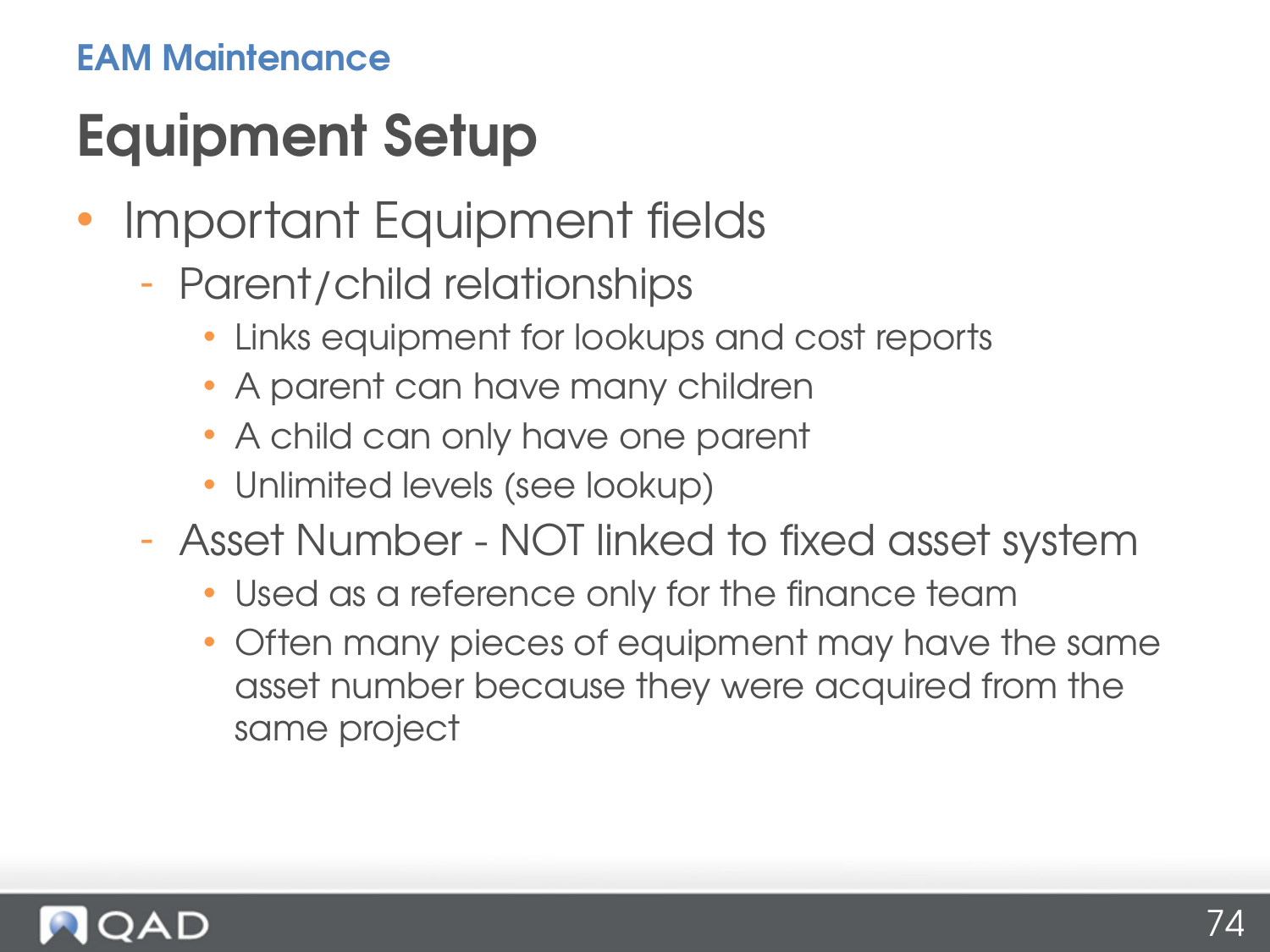

EAM Maintenance
# Equipment Setup
Important Equipment fields
Parent/child relationships
Links equipment for lookups and cost reports
A parent can have many children
A child can only have one parent
Unlimited levels (see lookup)
Asset Number - NOT linked to fixed asset system
Used as a reference only for the finance team
Often many pieces of equipment may have the same asset number because they were acquired from the same project

74